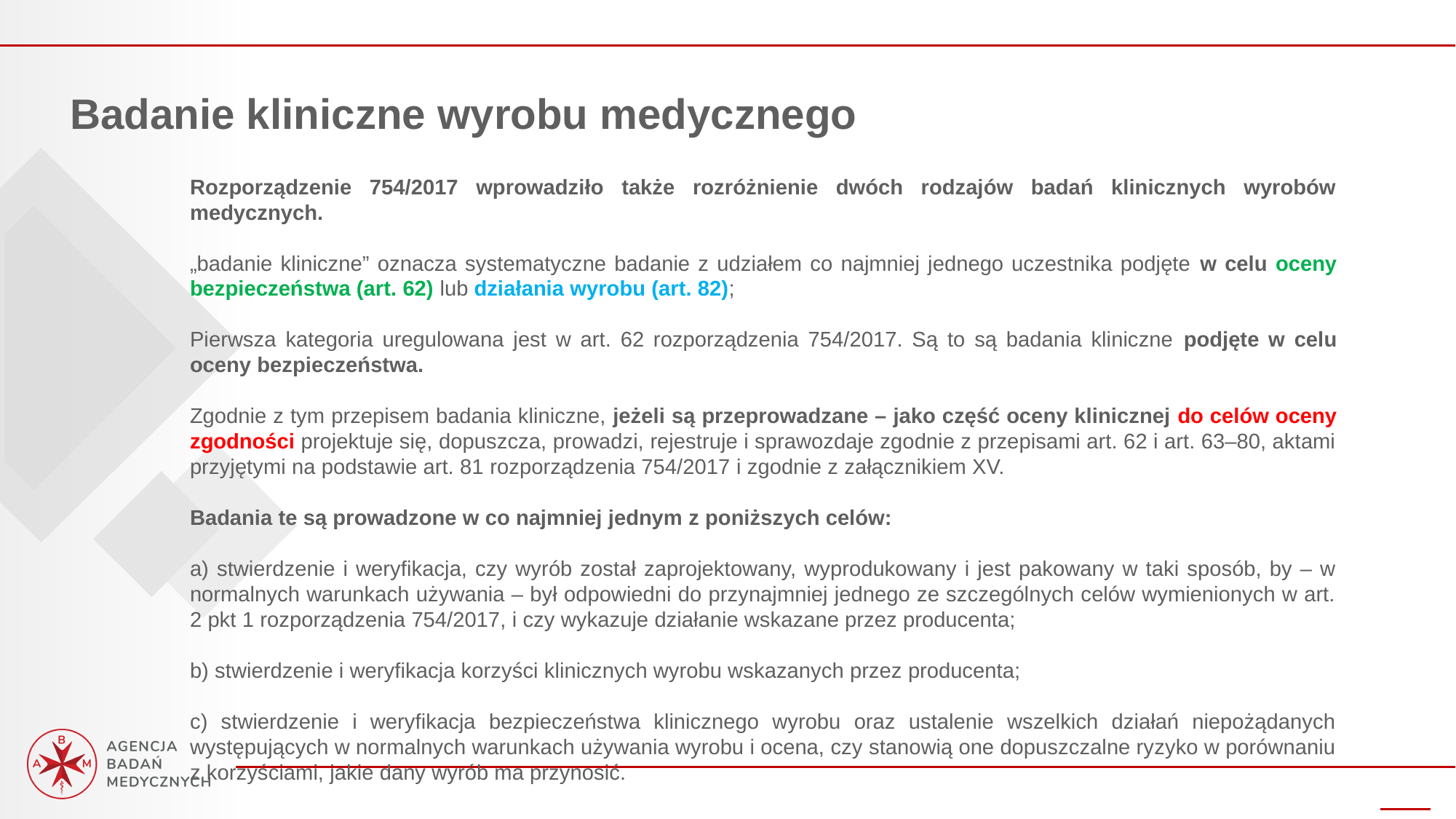

Badanie kliniczne wyrobu medycznego

Rozporządzenie 754/2017 wprowadziło także rozróżnienie dwóch rodzajów badań klinicznych wyrobów medycznych.

„badanie kliniczne” oznacza systematyczne badanie z udziałem co najmniej jednego uczestnika podjęte w celu oceny bezpieczeństwa (art. 62) lub działania wyrobu (art. 82);

Pierwsza kategoria uregulowana jest w art. 62 rozporządzenia 754/2017. Są to są badania kliniczne podjęte w celu oceny bezpieczeństwa.

Zgodnie z tym przepisem badania kliniczne, jeżeli są przeprowadzane – jako część oceny klinicznej do celów oceny zgodności projektuje się, dopuszcza, prowadzi, rejestruje i sprawozdaje zgodnie z przepisami art. 62 i art. 63–80, aktami przyjętymi na podstawie art. 81 rozporządzenia 754/2017 i zgodnie z załącznikiem XV.

Badania te są prowadzone w co najmniej jednym z poniższych celów:

a) stwierdzenie i weryfikacja, czy wyrób został zaprojektowany, wyprodukowany i jest pakowany w taki sposób, by – w normalnych warunkach używania – był odpowiedni do przynajmniej jednego ze szczególnych celów wymienionych w art. 2 pkt 1 rozporządzenia 754/2017, i czy wykazuje działanie wskazane przez producenta;

b) stwierdzenie i weryfikacja korzyści klinicznych wyrobu wskazanych przez producenta;

c) stwierdzenie i weryfikacja bezpieczeństwa klinicznego wyrobu oraz ustalenie wszelkich działań niepożądanych występujących w normalnych warunkach używania wyrobu i ocena, czy stanowią one dopuszczalne ryzyko w porównaniu z korzyściami, jakie dany wyrób ma przynosić.